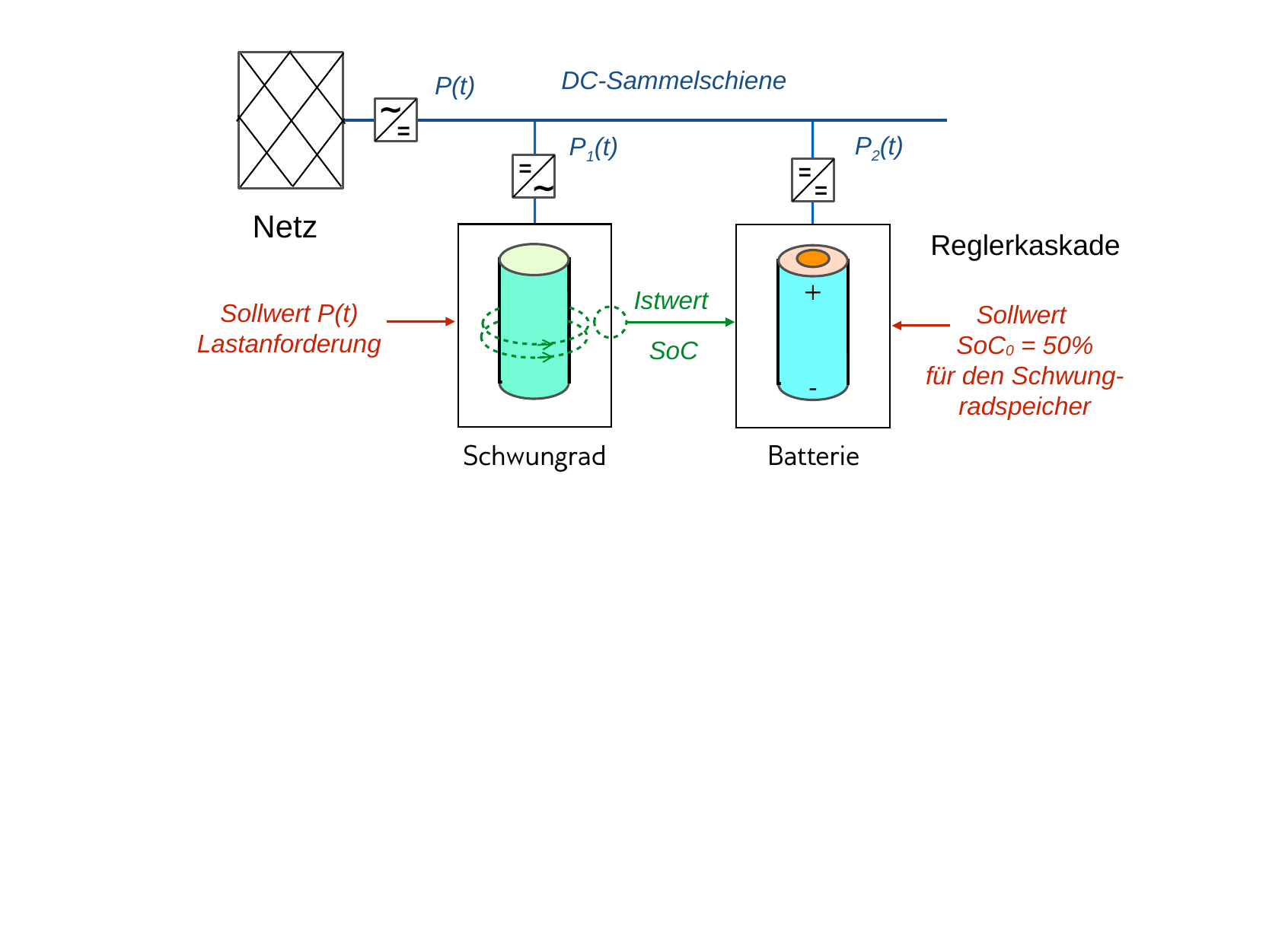

DC-Sammelschiene
P(t)
∼

=

P2(t)
P1(t)
=

∼
=

=
Netz
Reglerkaskade

+

-

Istwert
Sollwert P(t)
Lastanforderung
Sollwert
SoC0 = 50%
für den Schwung-radspeicher

SoC
Batterie
Schwungrad